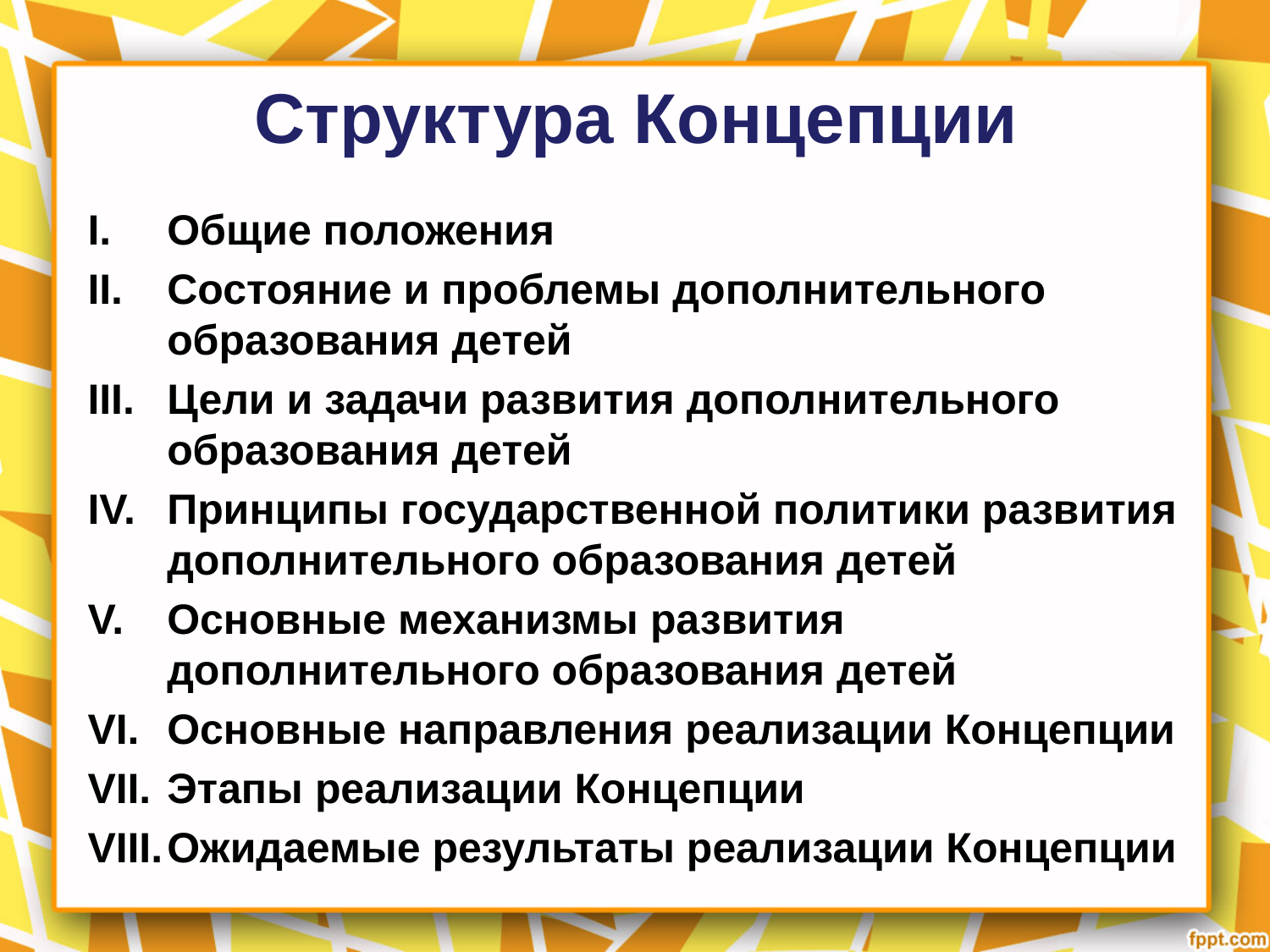

# Структура Концепции
Общие положения
Состояние и проблемы дополнительного образования детей
Цели и задачи развития дополнительного образования детей
Принципы государственной политики развития  дополнительного образования детей
Основные механизмы развития дополнительного образования детей
Основные направления реализации Концепции
Этапы реализации Концепции
Ожидаемые результаты реализации Концепции